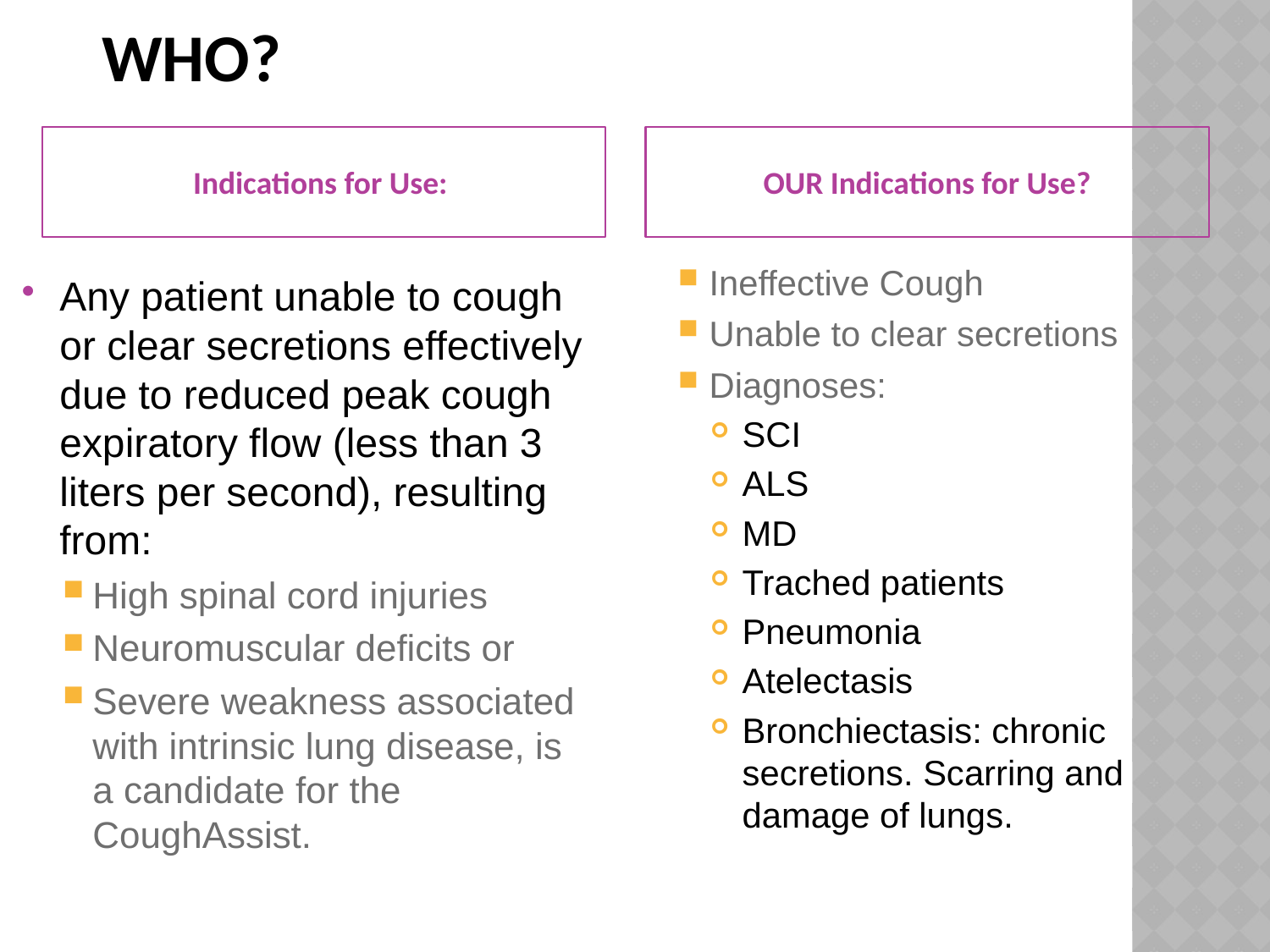

# WHO?
Indications for Use:
OUR Indications for Use?
Ineffective Cough
Unable to clear secretions
Diagnoses:
SCI
ALS
MD
Trached patients
Pneumonia
Atelectasis
Bronchiectasis: chronic secretions. Scarring and damage of lungs.

Any patient unable to cough or clear secretions effectively due to reduced peak cough expiratory flow (less than 3 liters per second), resulting from:
High spinal cord injuries
Neuromuscular deficits or
Severe weakness associated with intrinsic lung disease, is a candidate for the CoughAssist.